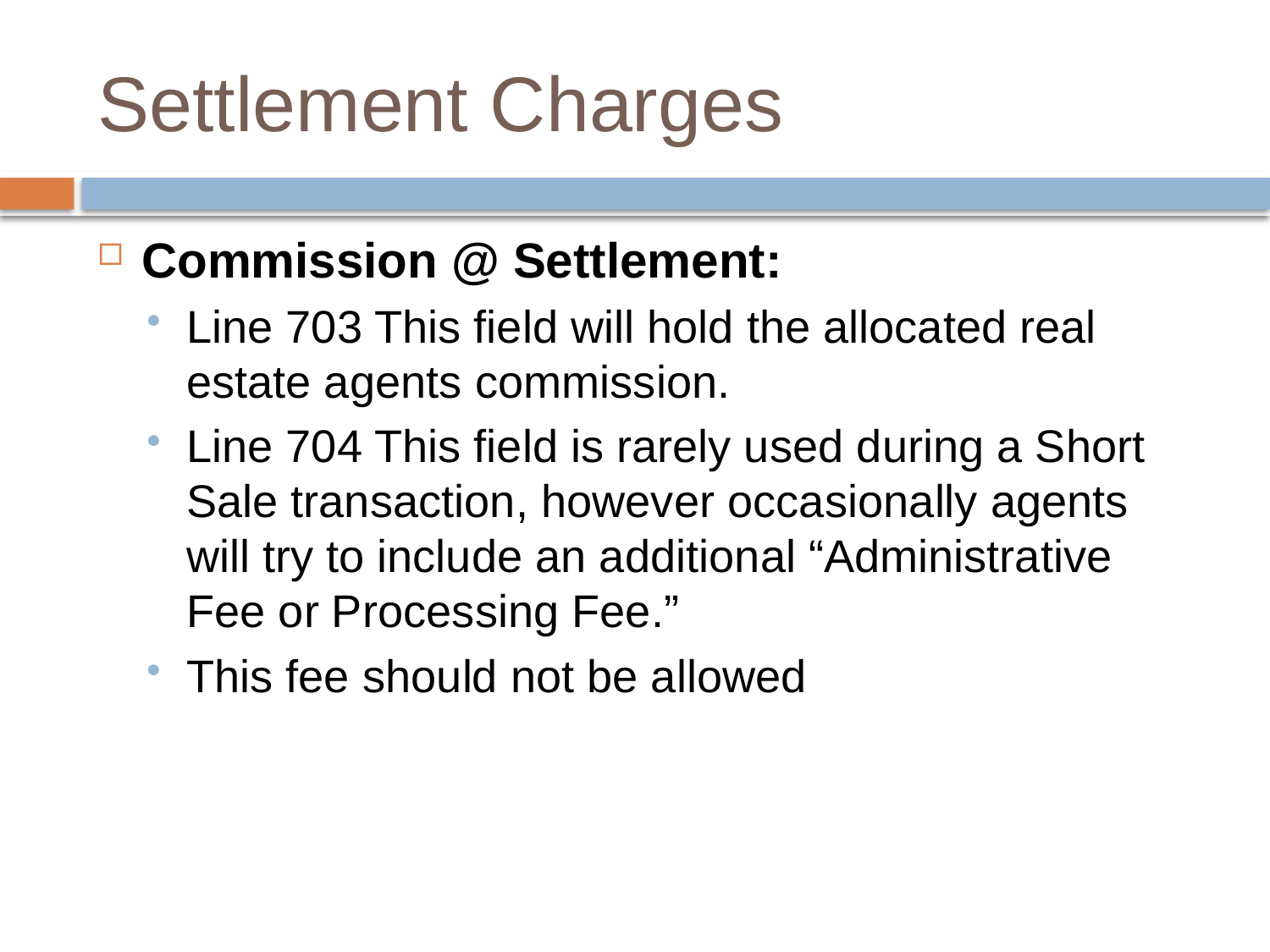

# Settlement Charges
Commission @ Settlement:
Line 703 This field will hold the allocated real estate agents commission.
Line 704 This field is rarely used during a Short Sale transaction, however occasionally agents will try to include an additional “Administrative Fee or Processing Fee.”
This fee should not be allowed